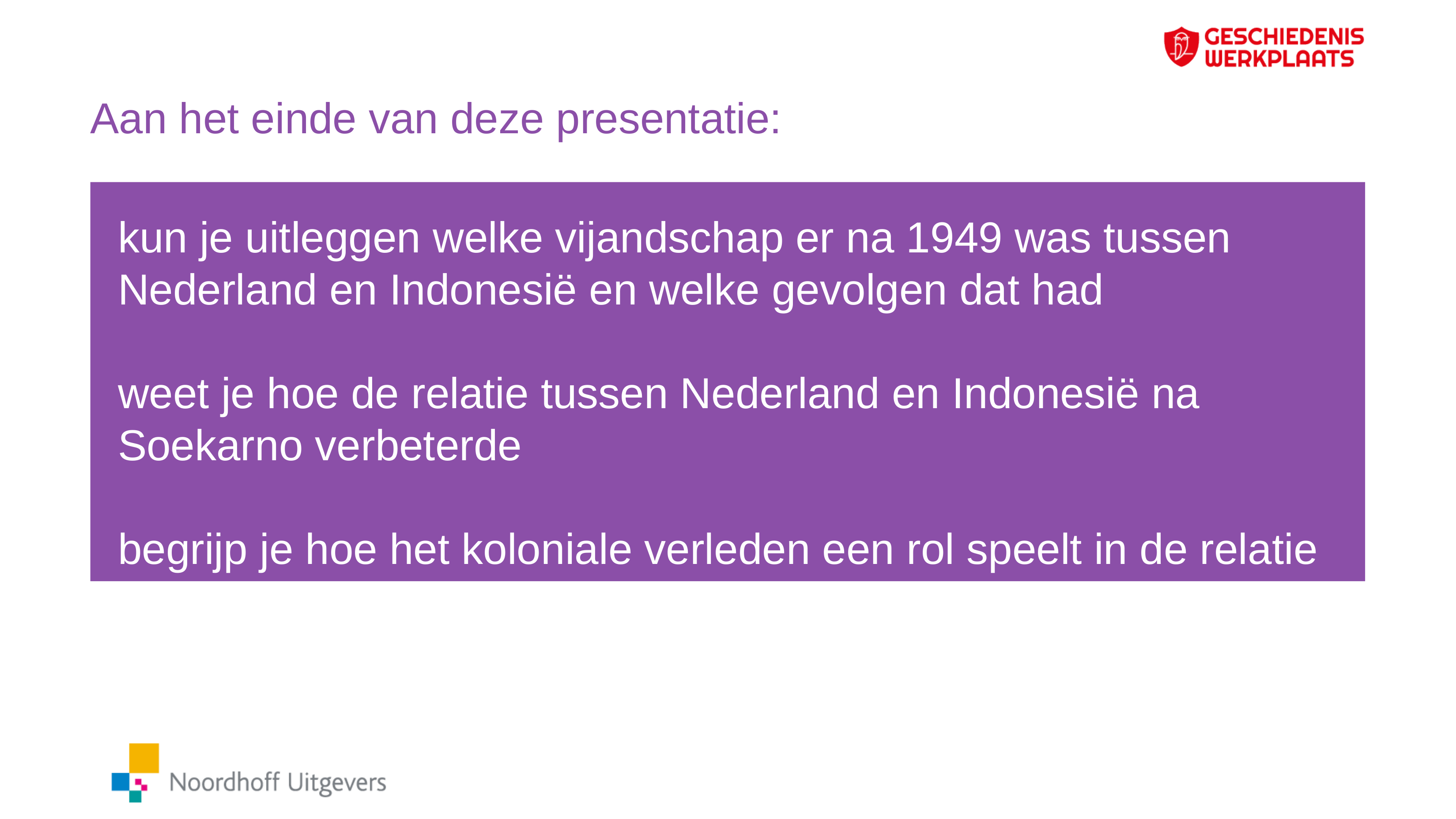

# Aan het einde van deze presentatie:
kun je uitleggen welke vijandschap er na 1949 was tussen Nederland en Indonesië en welke gevolgen dat had

weet je hoe de relatie tussen Nederland en Indonesië na Soekarno verbeterde

begrijp je hoe het koloniale verleden een rol speelt in de relatie tussen Nederland en Indonesië